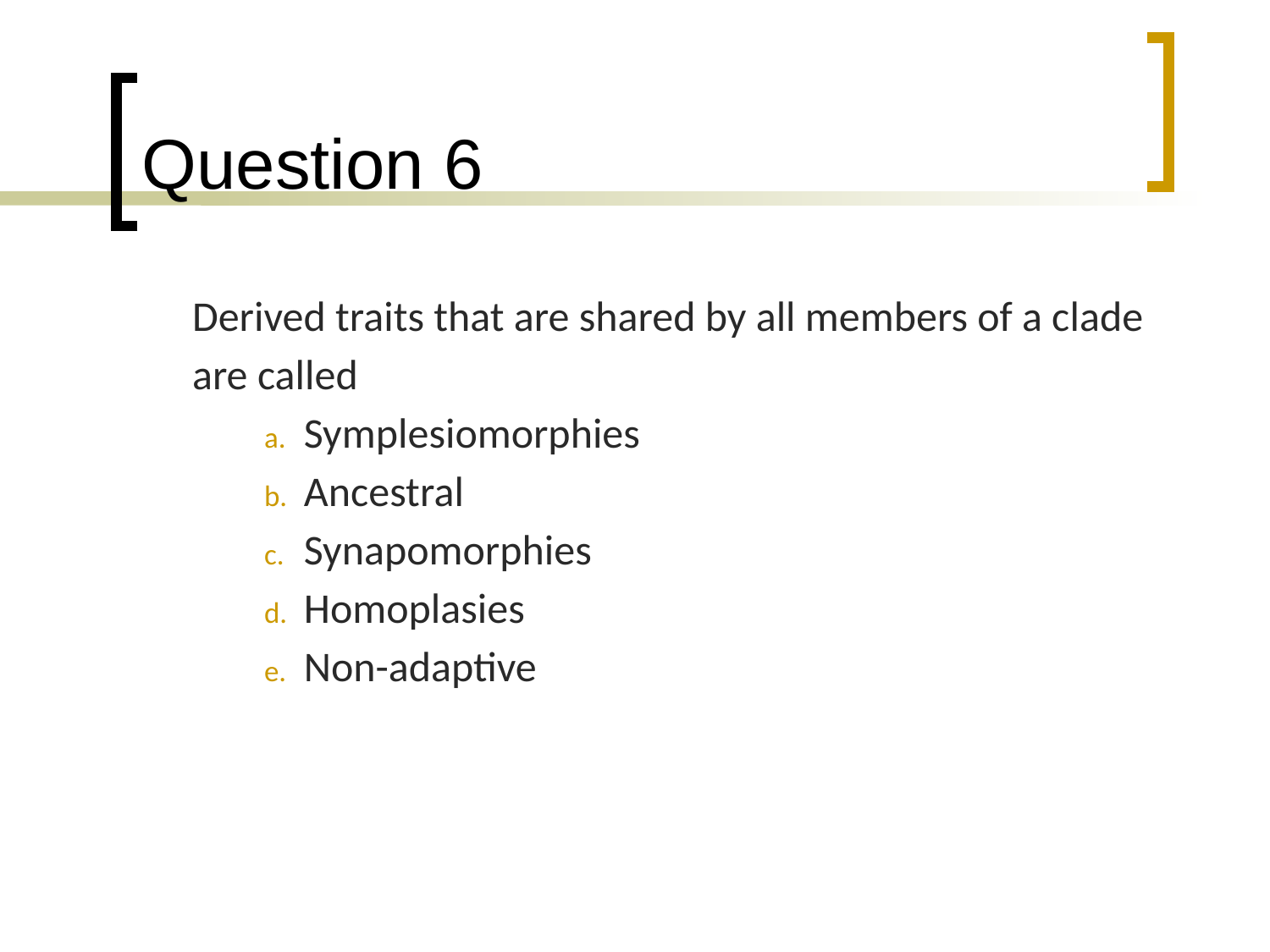

# Question 6
	Derived traits that are shared by all members of a clade are called
Symplesiomorphies
Ancestral
Synapomorphies
Homoplasies
Non-adaptive